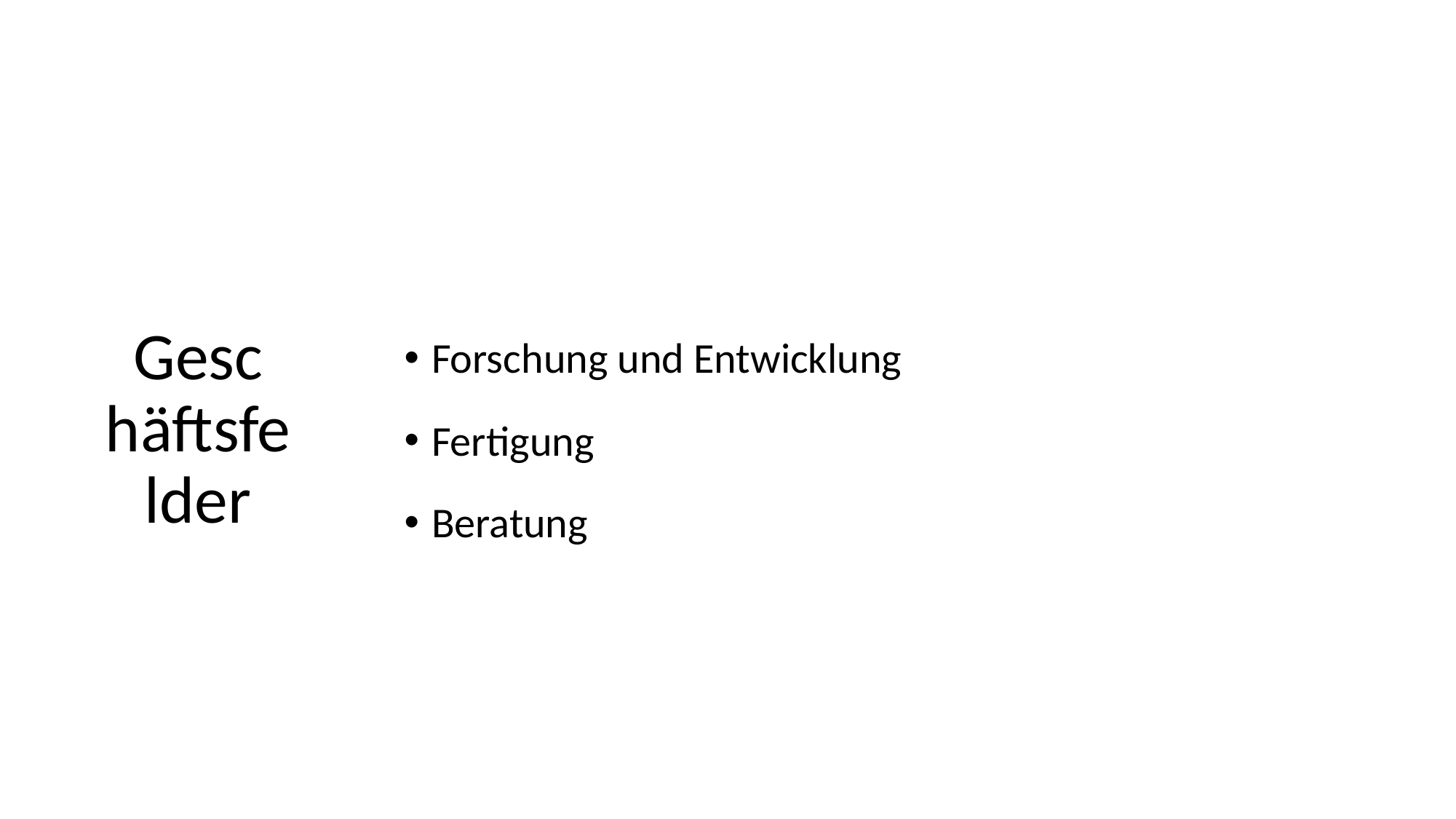

# Gesc häftsfelder
Forschung und Entwicklung
Fertigung
Beratung